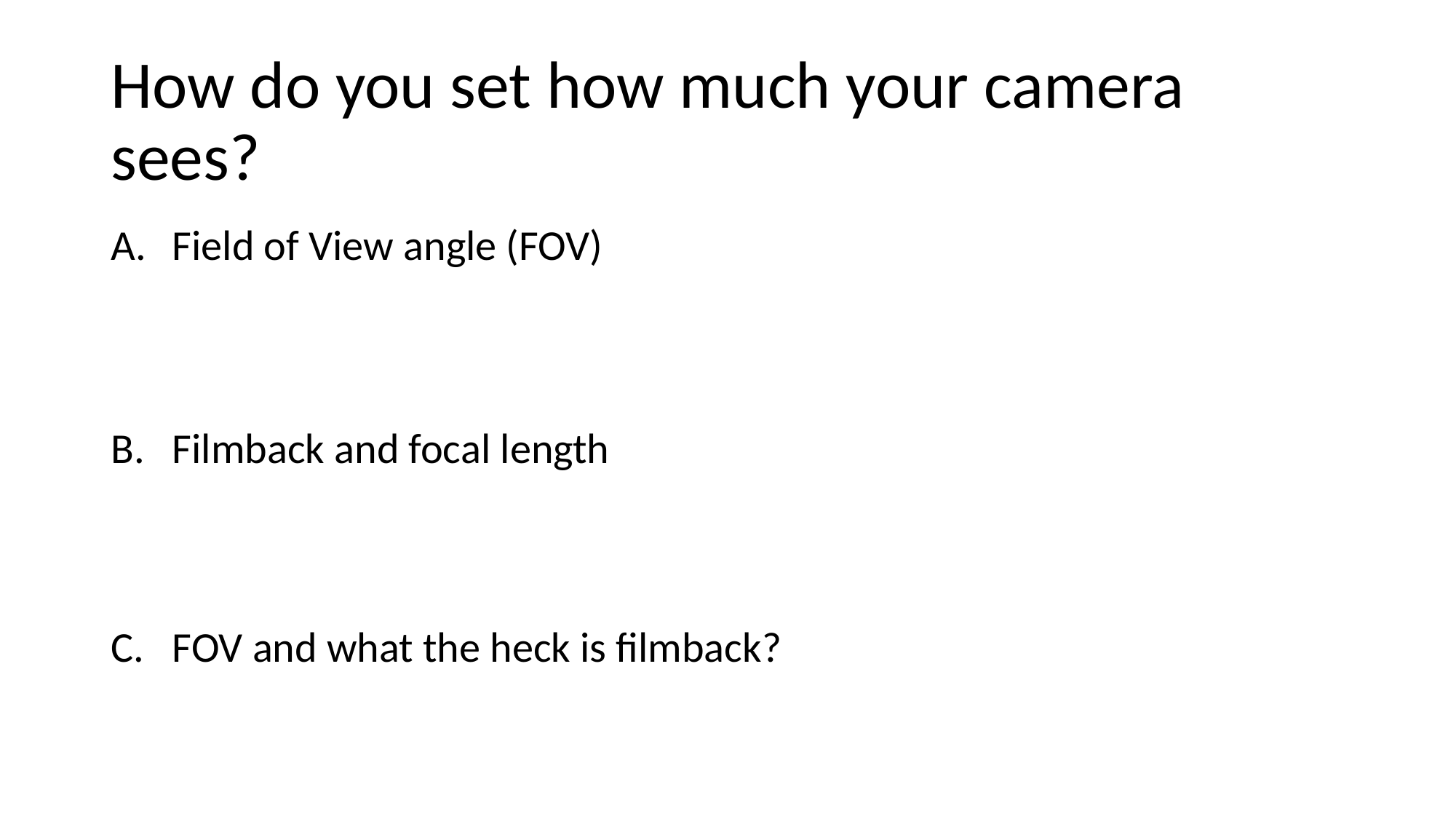

# How do you set how much your camera sees?
Field of View angle (FOV)
Filmback and focal length
FOV and what the heck is filmback?